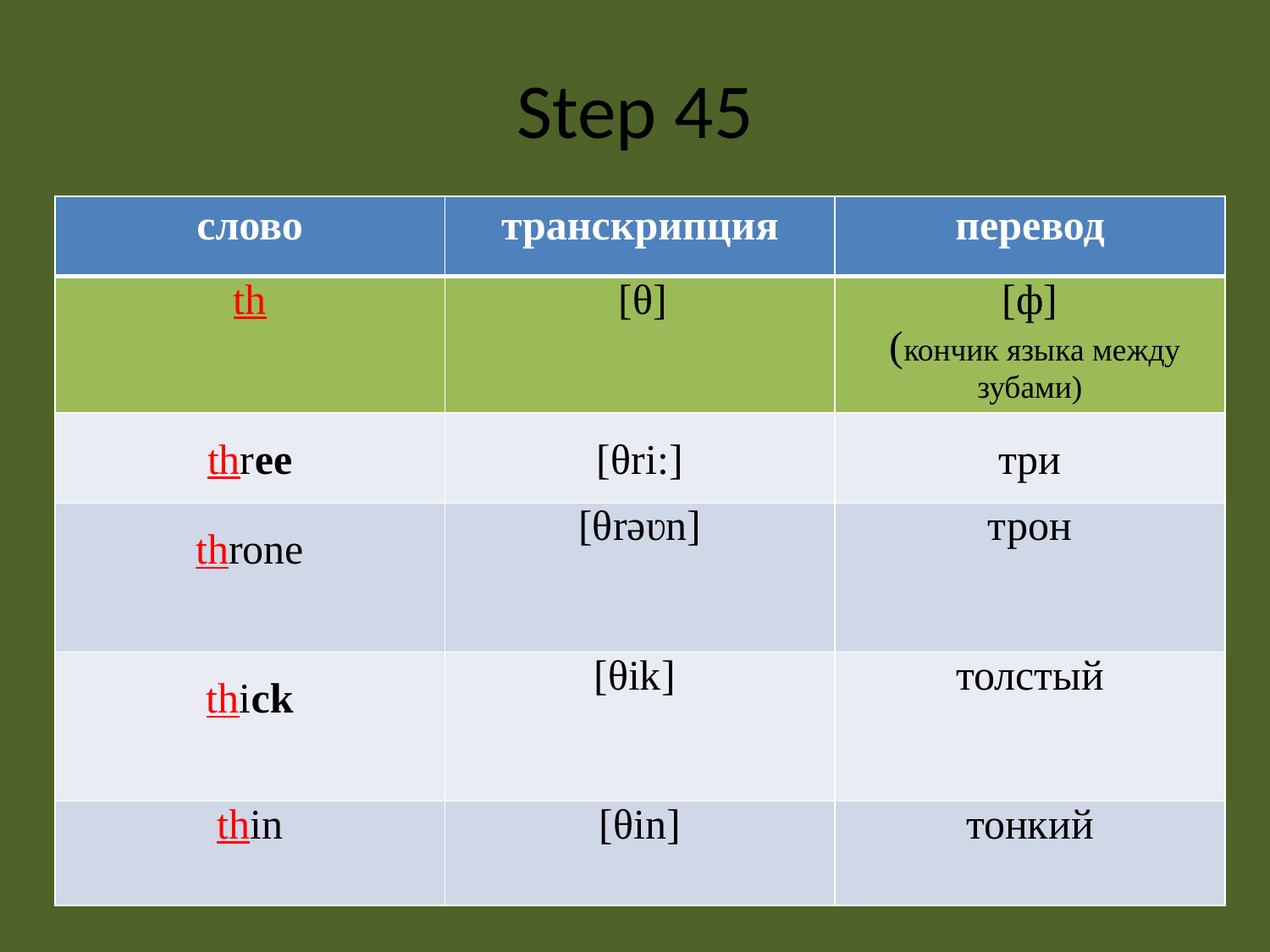

# Step 45
| слово | транскрипция | перевод |
| --- | --- | --- |
| th | [θ] | [ф] (кончик языка между зубами) |
| three | [θri:] | три |
| throne | [θrəʋn] | трон |
| thick | [θik] | толстый |
| thin | [θin] | тонкий |